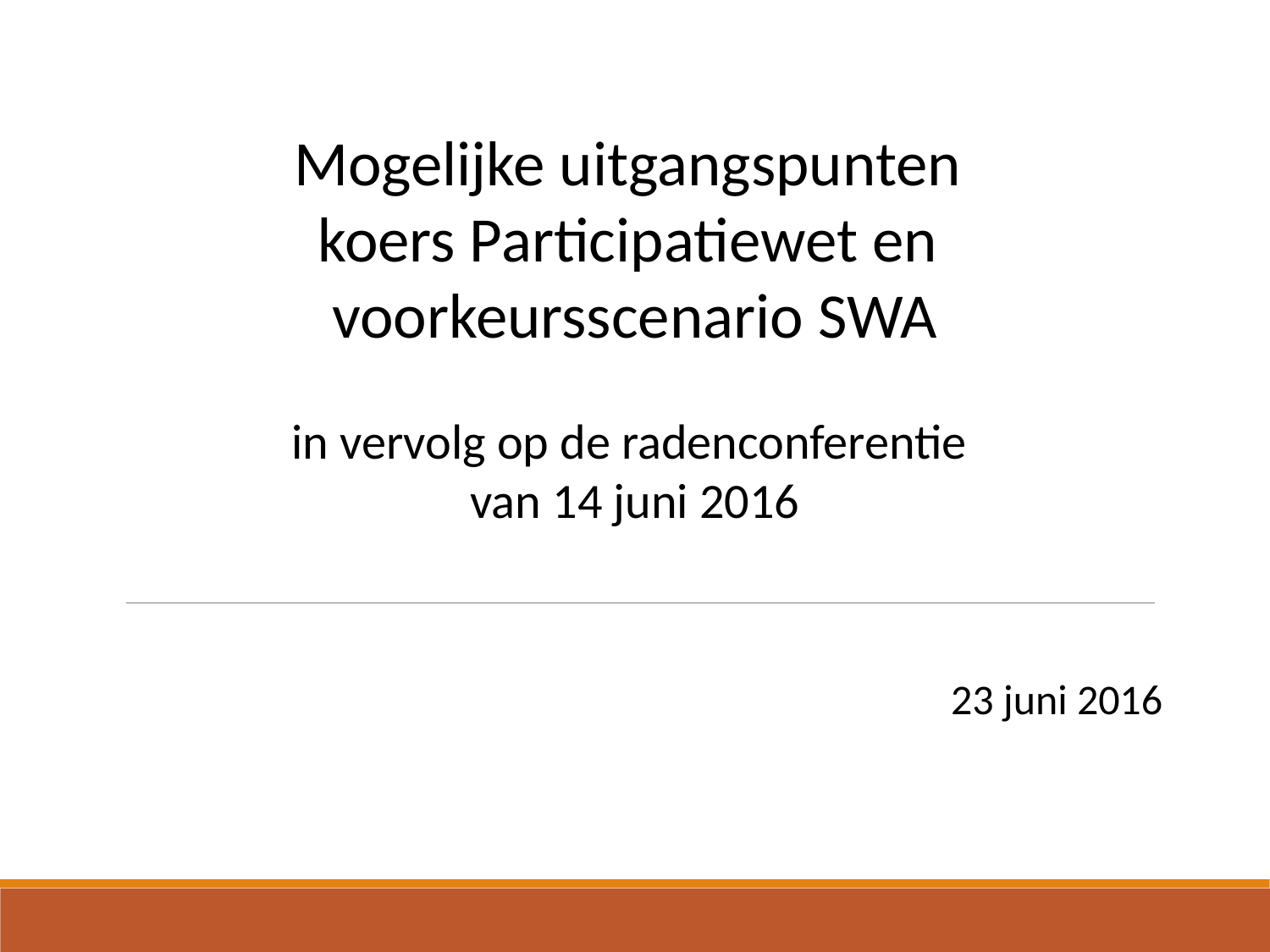

Mogelijke uitgangspunten
koers Participatiewet en
voorkeursscenario SWA

in vervolg op de radenconferentie
van 14 juni 2016
23 juni 2016